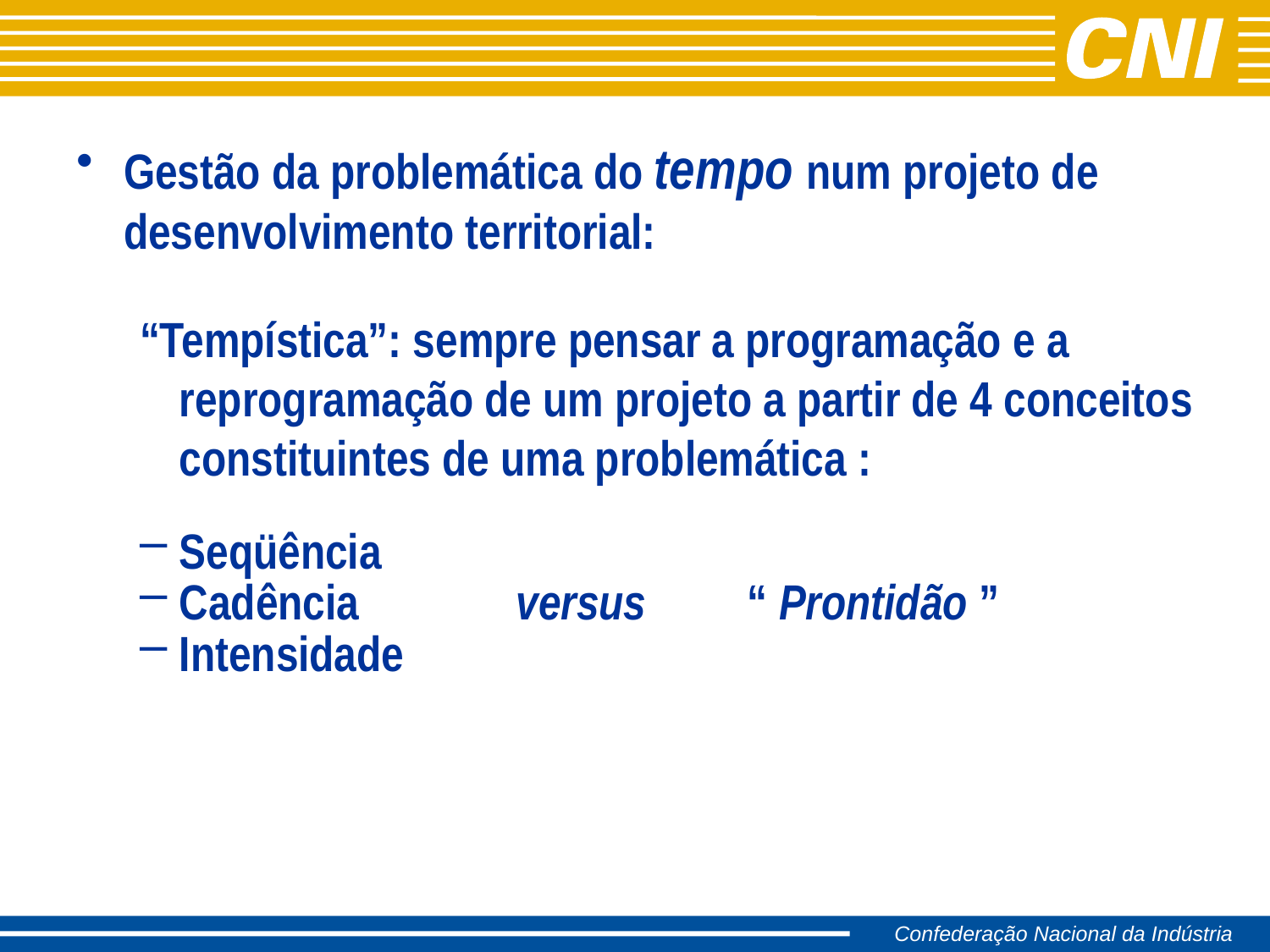

Gestão da problemática do tempo num projeto de desenvolvimento territorial:

“Tempística”: sempre pensar a programação e a reprogramação de um projeto a partir de 4 conceitos constituintes de uma problemática :

Seqüência
Cadência              versus         “ Prontidão ”
Intensidade